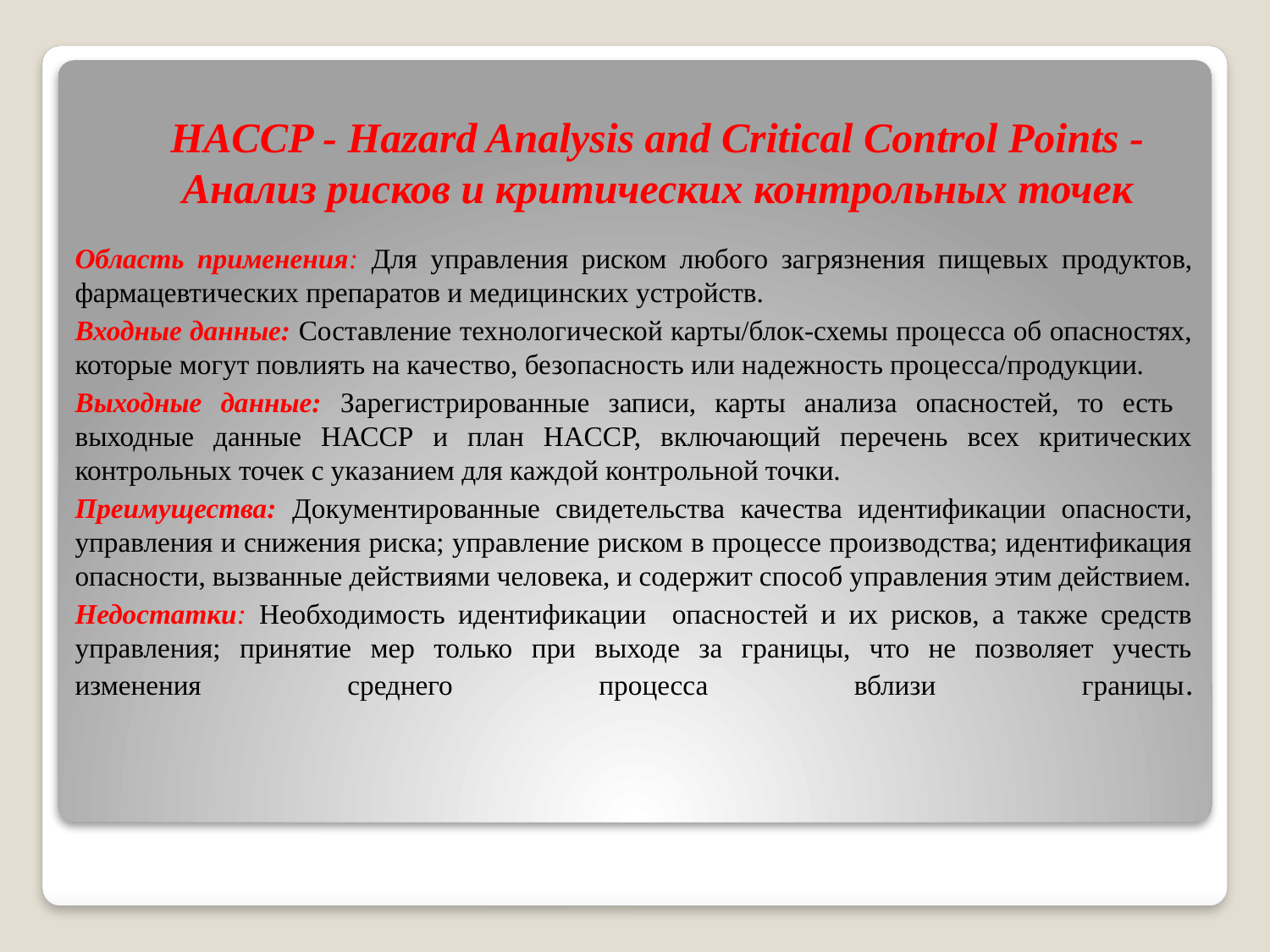

# HACCP - Hazard Analysis and Critical Control Points - Анализ рисков и критических контрольных точек
Область применения: Для управления риском любого загрязнения пищевых продуктов, фармацевтических препаратов и медицинских устройств.
Входные данные: Составление технологической карты/блок-схемы процесса об опасностях, которые могут повлиять на качество, безопасность или надежность процесса/продукции.
Выходные данные: Зарегистрированные записи, карты анализа опасностей, то есть  выходные данные НАССР и план HACCP, включающий перечень всех критических контрольных точек с указанием для каждой контрольной точки.
Преимущества: Документированные свидетельства качества идентификации опасности, управления и снижения риска; управление риском в процессе производства; идентификация опасности, вызванные действиями человека, и содержит способ управления этим действием.
Недостатки: Необходимость идентификации  опасностей и их рисков, а также средств управления; принятие мер только при выходе за границы, что не позволяет учесть изменения среднего процесса вблизи границы.